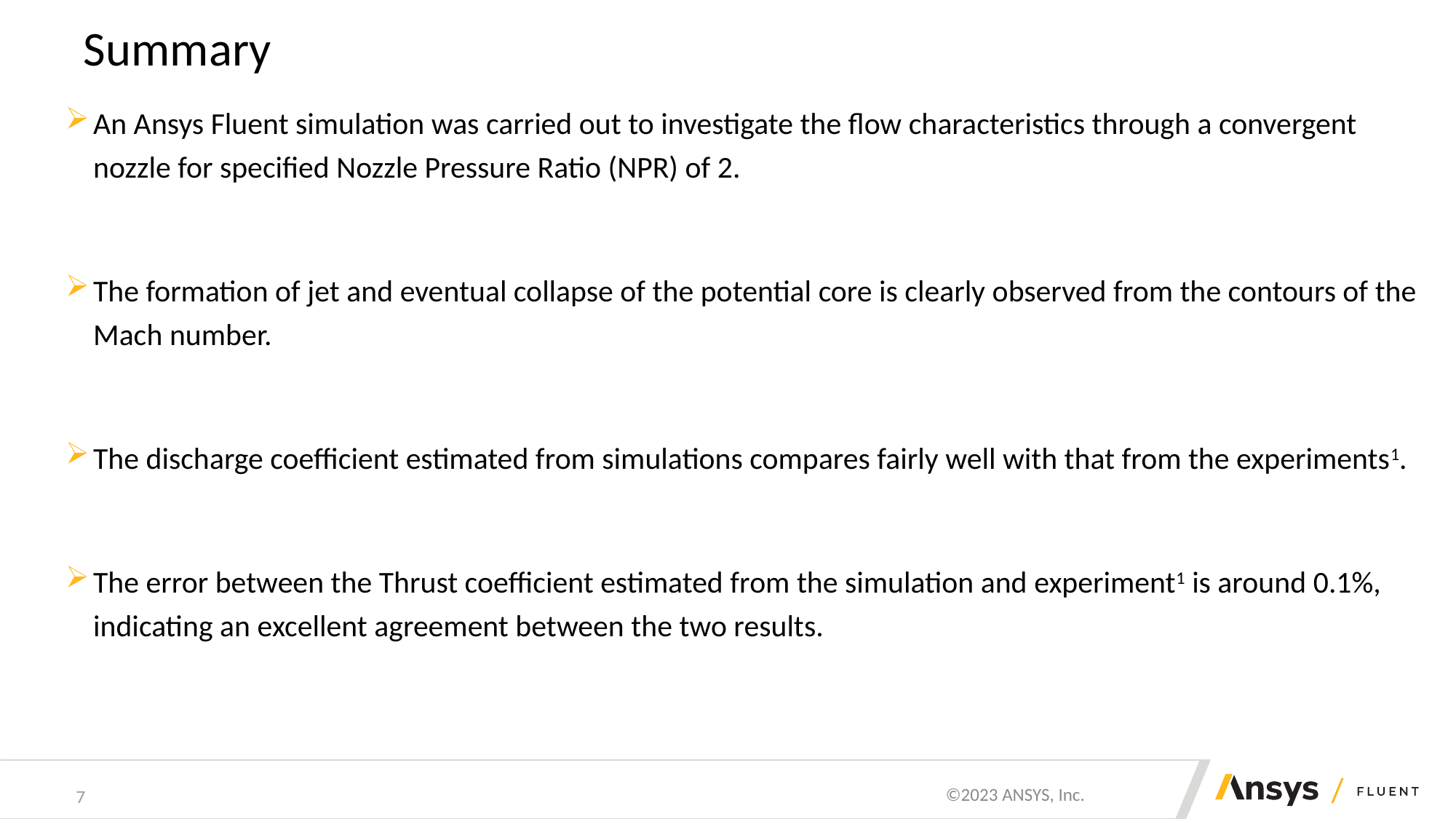

# Summary
An Ansys Fluent simulation was carried out to investigate the flow characteristics through a convergent nozzle for specified Nozzle Pressure Ratio (NPR) of 2.

The formation of jet and eventual collapse of the potential core is clearly observed from the contours of the Mach number.

The discharge coefficient estimated from simulations compares fairly well with that from the experiments1.

The error between the Thrust coefficient estimated from the simulation and experiment1 is around 0.1%, indicating an excellent agreement between the two results.
7
7